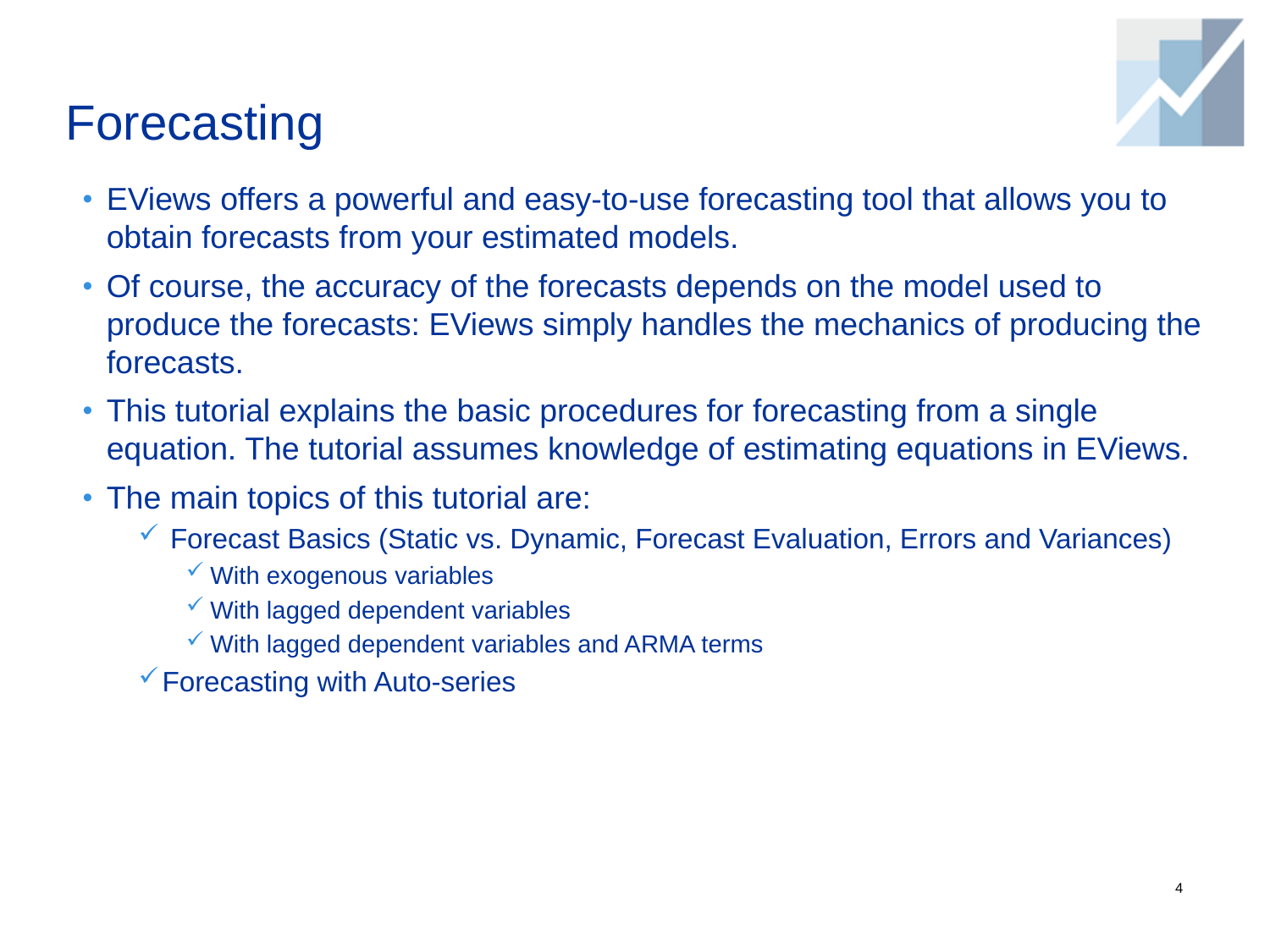

# Forecasting
EViews offers a powerful and easy-to-use forecasting tool that allows you to obtain forecasts from your estimated models.
Of course, the accuracy of the forecasts depends on the model used to produce the forecasts: EViews simply handles the mechanics of producing the forecasts.
This tutorial explains the basic procedures for forecasting from a single equation. The tutorial assumes knowledge of estimating equations in EViews.
The main topics of this tutorial are:
 Forecast Basics (Static vs. Dynamic, Forecast Evaluation, Errors and Variances)
With exogenous variables
With lagged dependent variables
With lagged dependent variables and ARMA terms
Forecasting with Auto-series

4